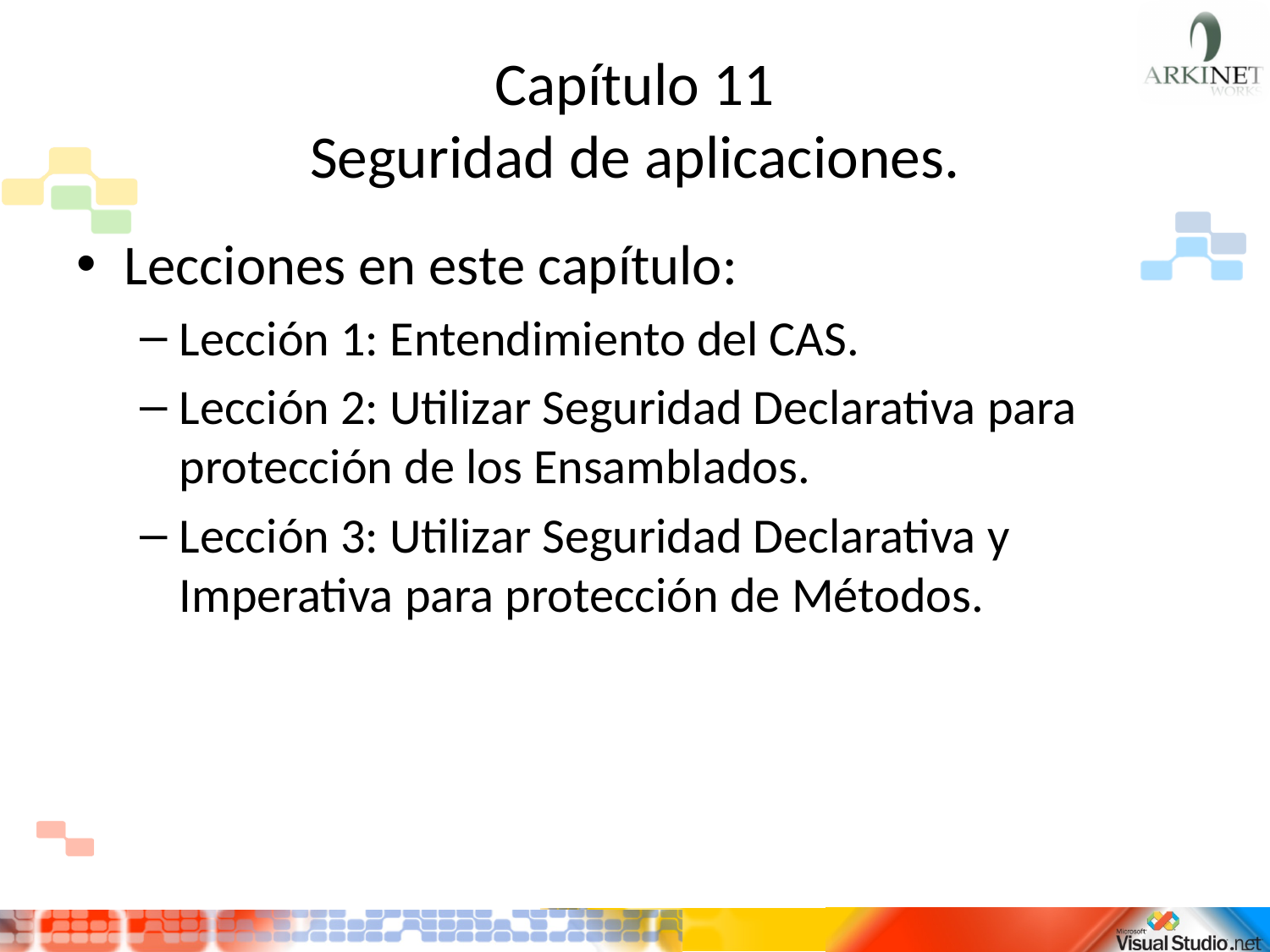

# Capítulo 11 Seguridad de aplicaciones.
Lecciones en este capítulo:
Lección 1: Entendimiento del CAS.
Lección 2: Utilizar Seguridad Declarativa para protección de los Ensamblados.
Lección 3: Utilizar Seguridad Declarativa y Imperativa para protección de Métodos.